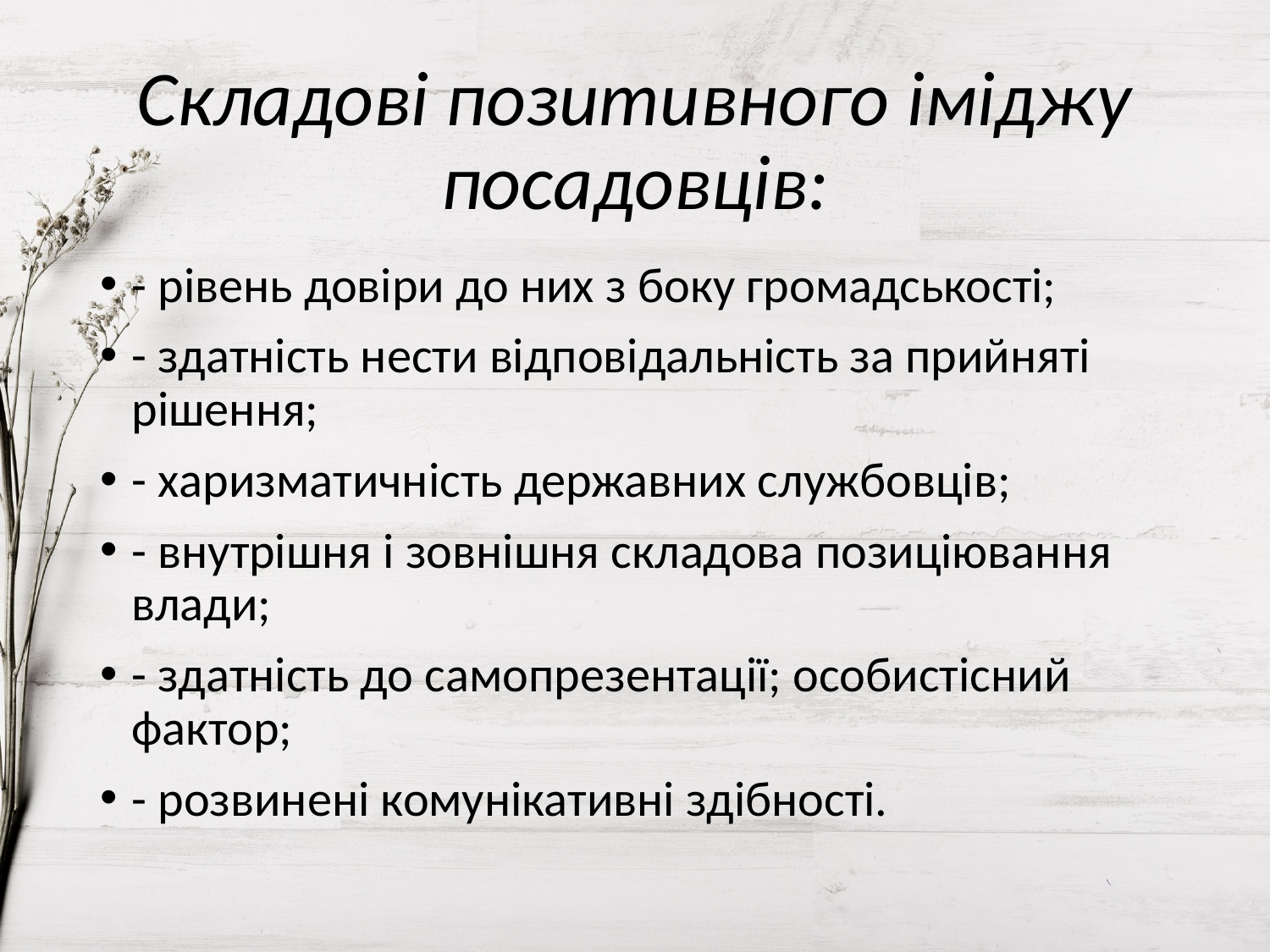

# Складові позитивного іміджу посадовців:
- рівень довіри до них з боку громадськості;
- здатність нести відповідальність за прийняті рішення;
- харизматичність державних службовців;
- внутрішня і зовнішня складова позиціювання влади;
- здатність до самопрезентації; особистісний фактор;
- розвинені комунікативні здібності.